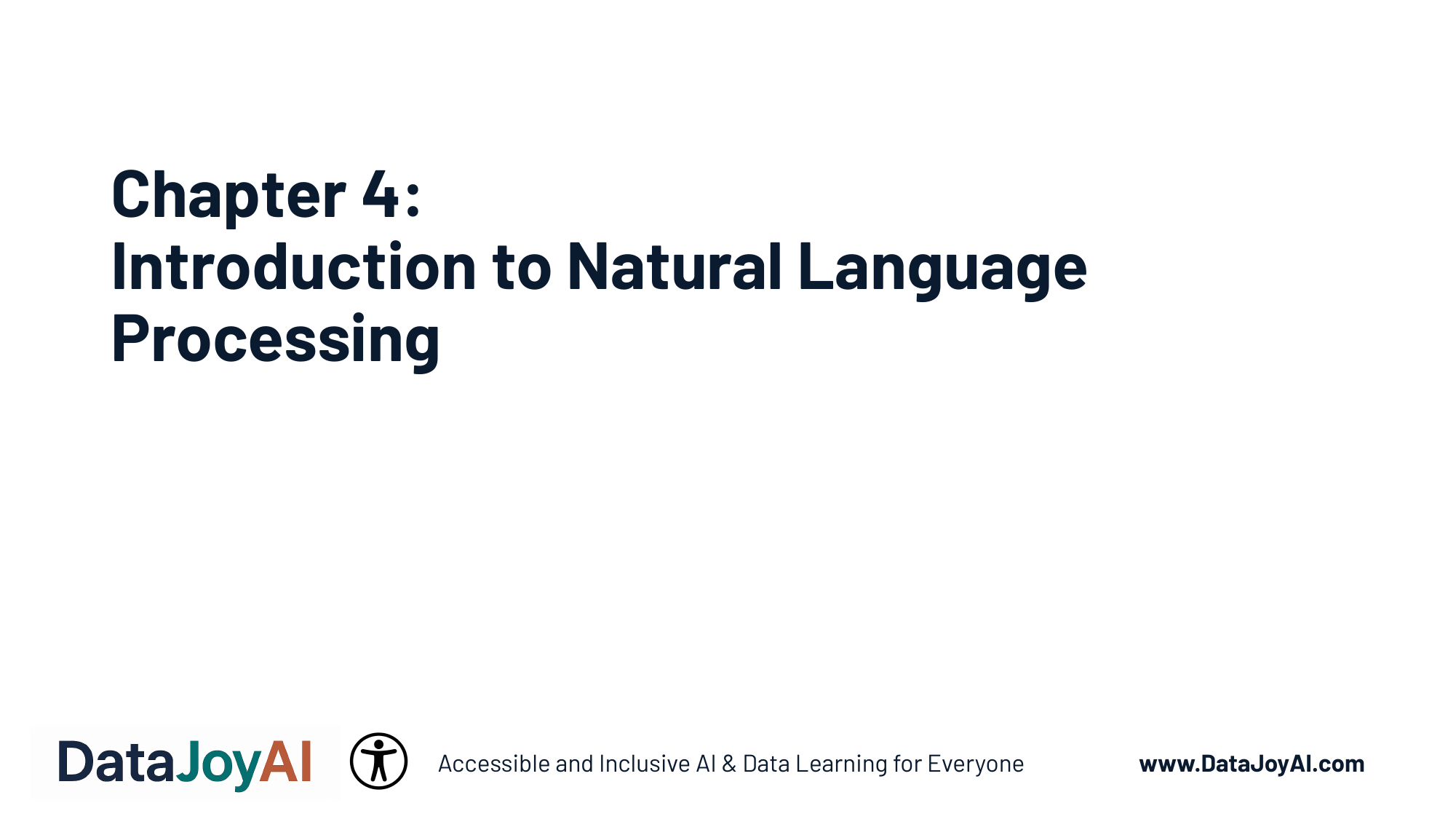

# Chapter 4: Introduction to Natural Language Processing